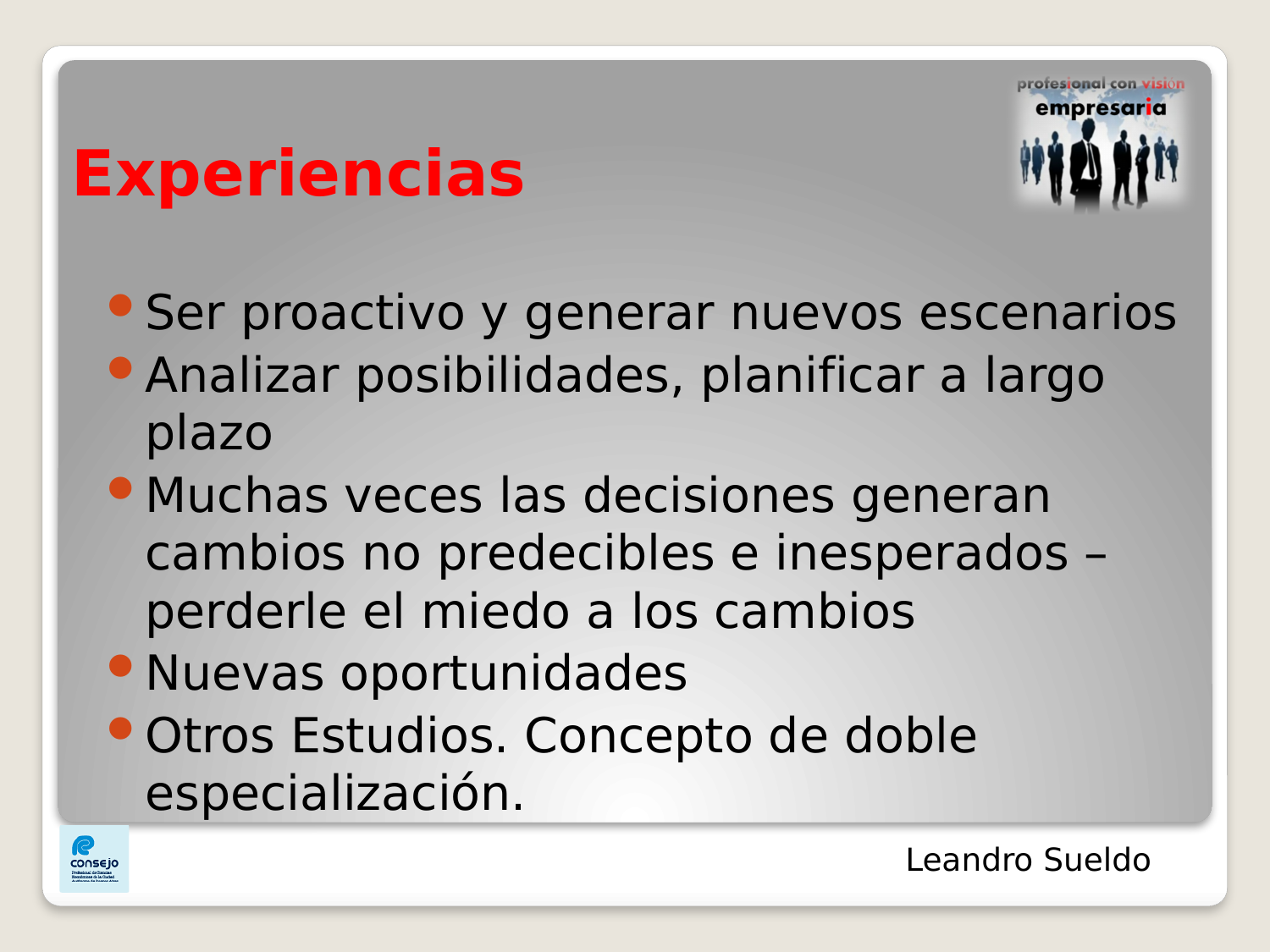

# Experiencias

Ser proactivo y generar nuevos escenarios
Analizar posibilidades, planificar a largo plazo
Muchas veces las decisiones generan cambios no predecibles e inesperados – perderle el miedo a los cambios
Nuevas oportunidades
Otros Estudios. Concepto de doble especialización.

Leandro Sueldo